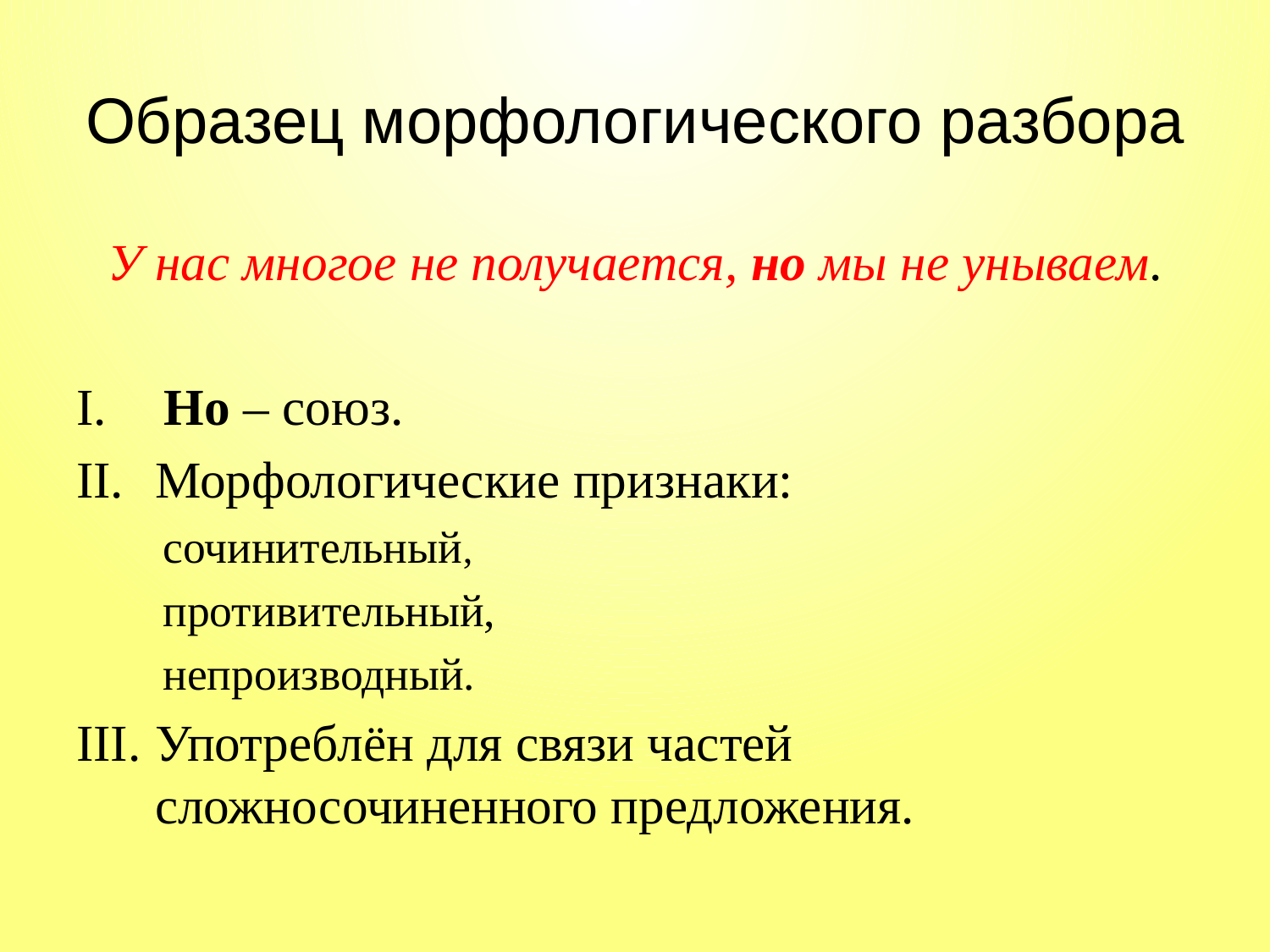

# Образец морфологического разбора
У нас многое не получается, но мы не унываем.

 Но – союз.
Морфологические признаки:
сочинительный,
противительный,
непроизводный.
Употреблён для связи частей сложносочиненного предложения.